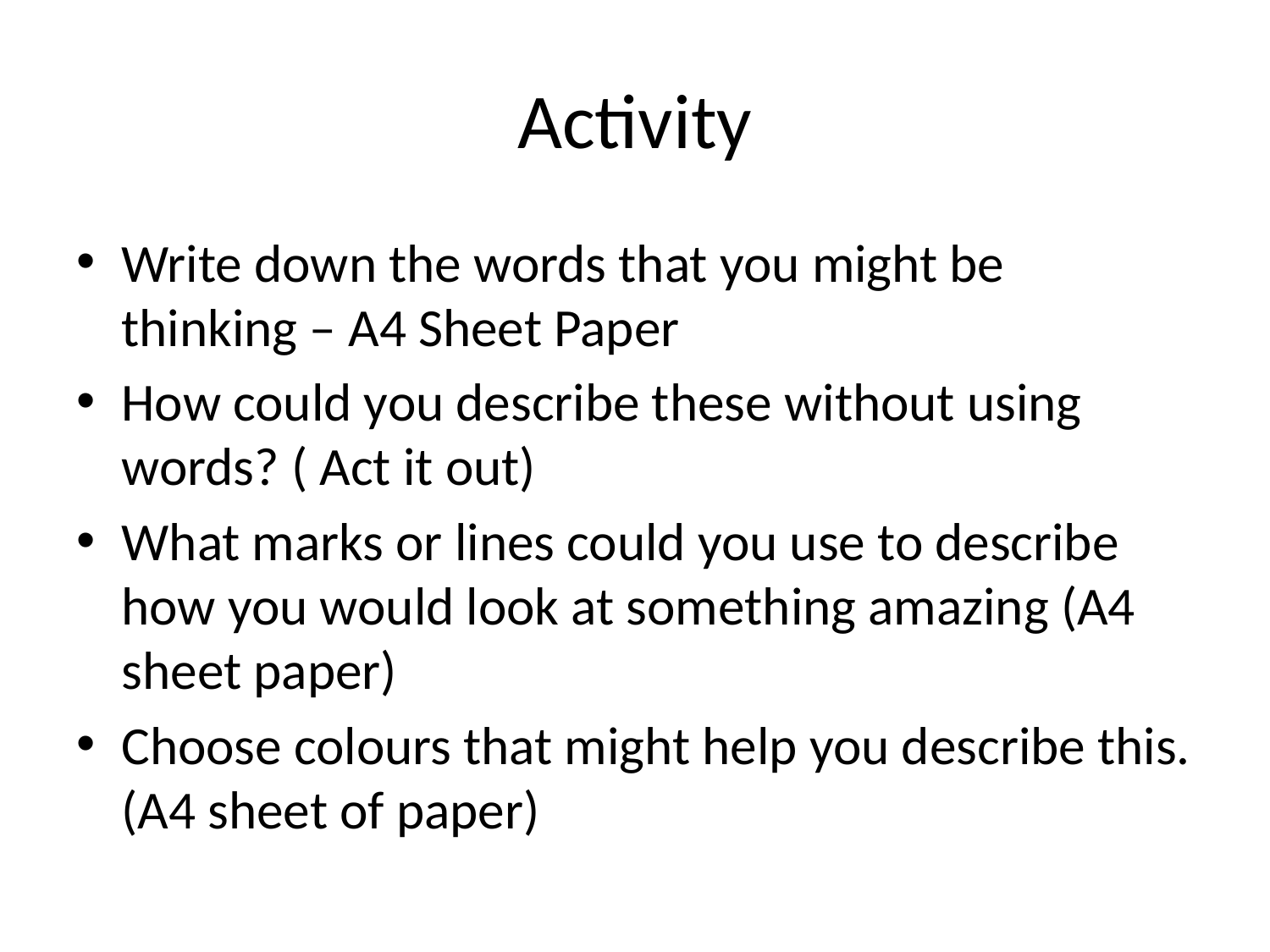

# Activity
Write down the words that you might be thinking – A4 Sheet Paper
How could you describe these without using words? ( Act it out)
What marks or lines could you use to describe how you would look at something amazing (A4 sheet paper)
Choose colours that might help you describe this. (A4 sheet of paper)